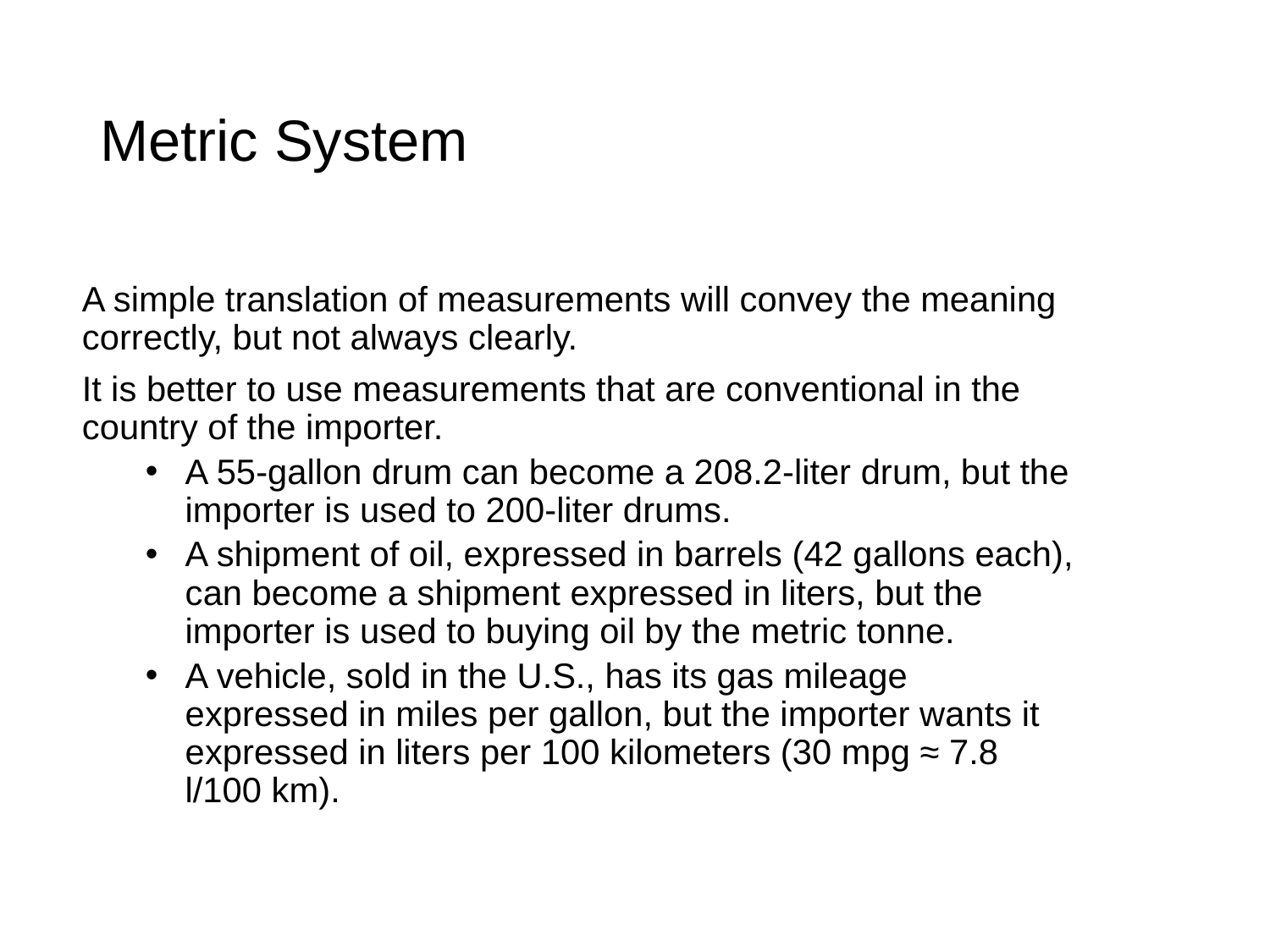

# Metric System
A simple translation of measurements will convey the meaning correctly, but not always clearly.
It is better to use measurements that are conventional in the country of the importer.
A 55-gallon drum can become a 208.2-liter drum, but the importer is used to 200-liter drums.
A shipment of oil, expressed in barrels (42 gallons each), can become a shipment expressed in liters, but the importer is used to buying oil by the metric tonne.
A vehicle, sold in the U.S., has its gas mileage expressed in miles per gallon, but the importer wants it expressed in liters per 100 kilometers (30 mpg ≈ 7.8 l/100 km).